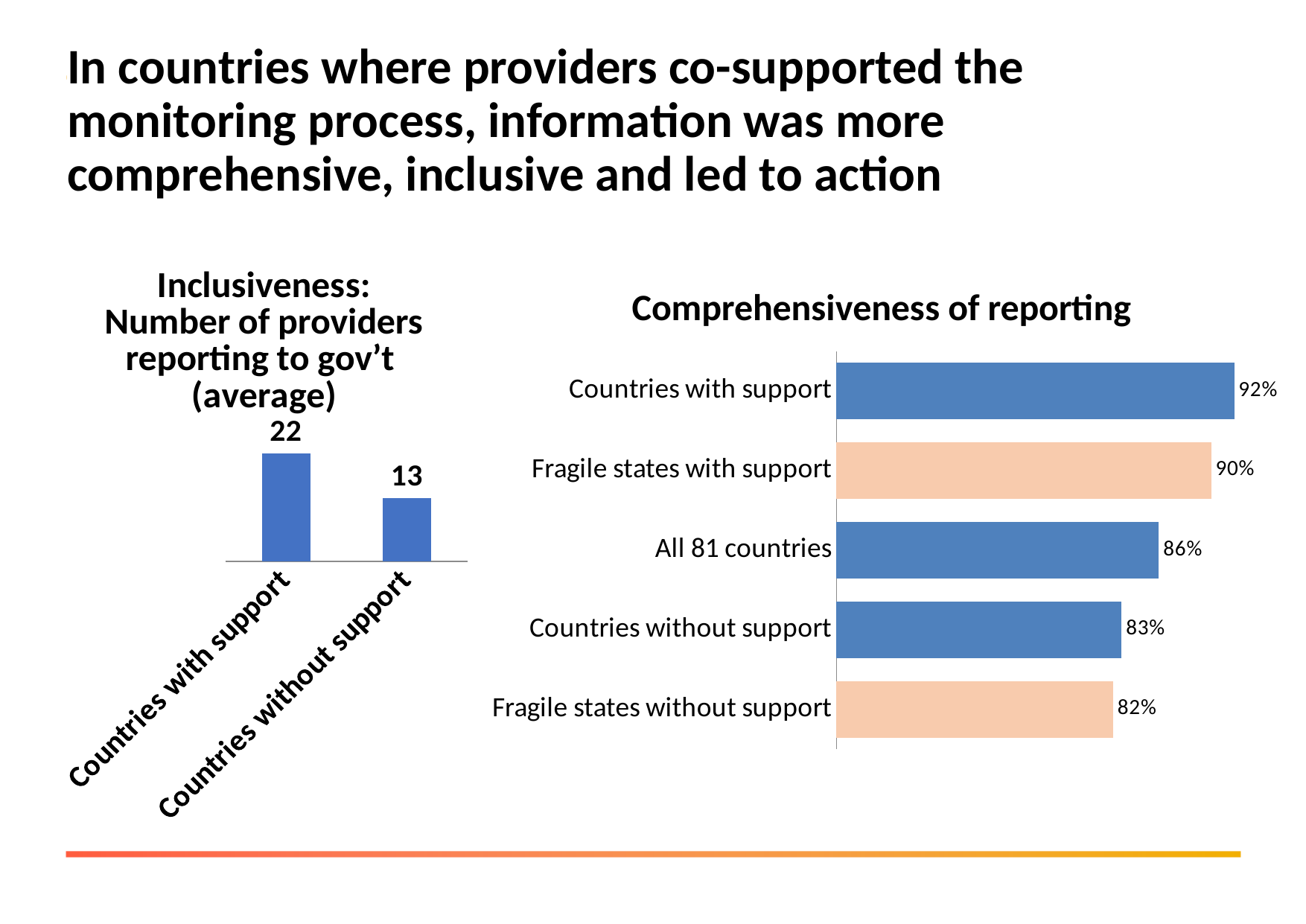

# In countries where providers co-supported the monitoring process, information was more comprehensive, inclusive and led to action

### Chart: Inclusiveness: Number of providers reporting to gov’t
(average)

| Category | Average number of providers reporting |
|---|---|
| Countries with support | 22.0 |
| Countries without support | 13.0 |

### Chart: Comprehensiveness of reporting

| Category |  |
|---|---|
| Fragile states without support | 0.823099107314844 |
| Countries without support | 0.83 |
| All 81 countries | 0.86 |
| Fragile states with support | 0.90210694914377 |
| Countries with support | 0.92063003569906 |